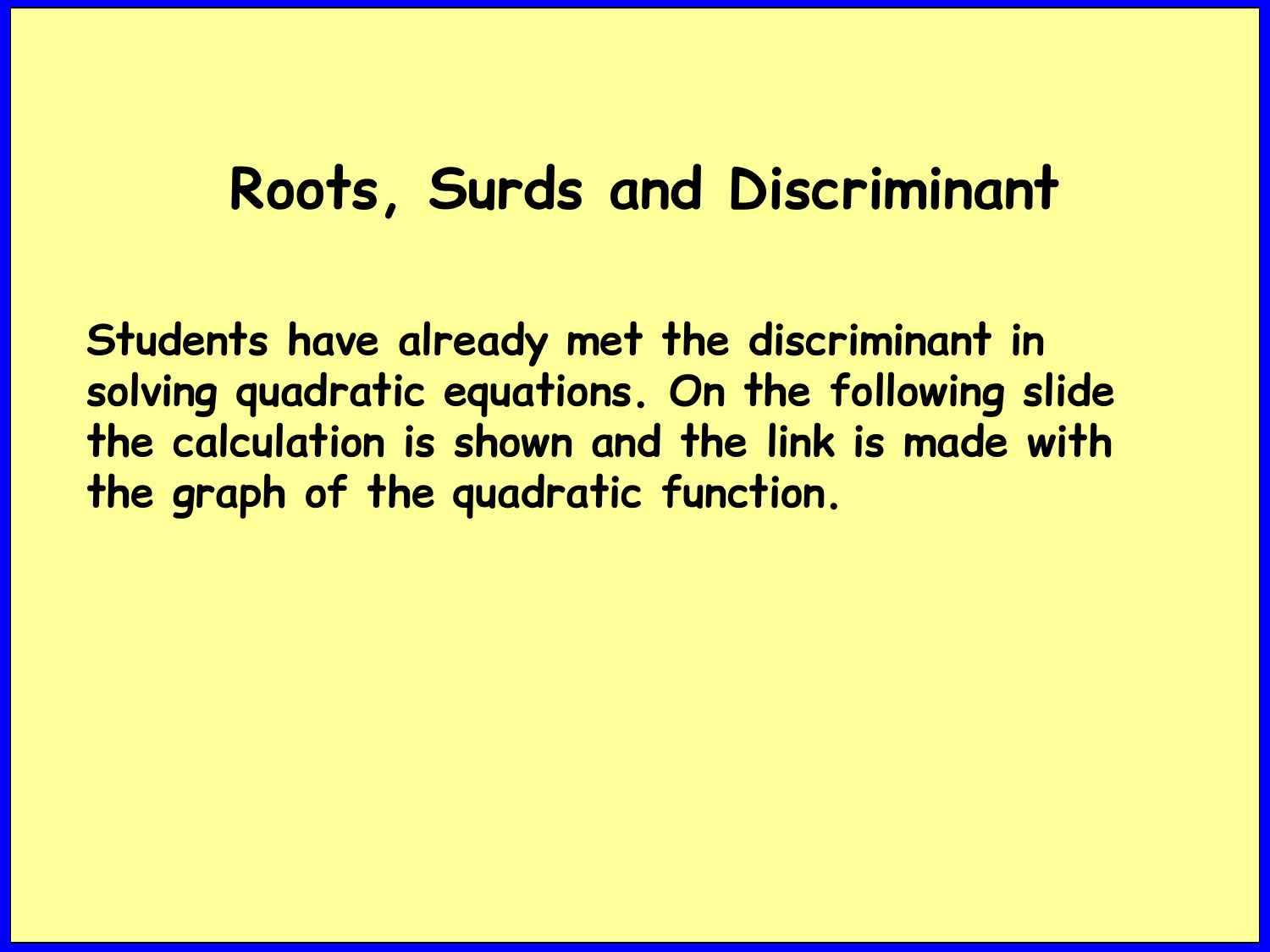

Roots, Surds and Discriminant
Students have already met the discriminant in solving quadratic equations. On the following slide the calculation is shown and the link is made with the graph of the quadratic function.